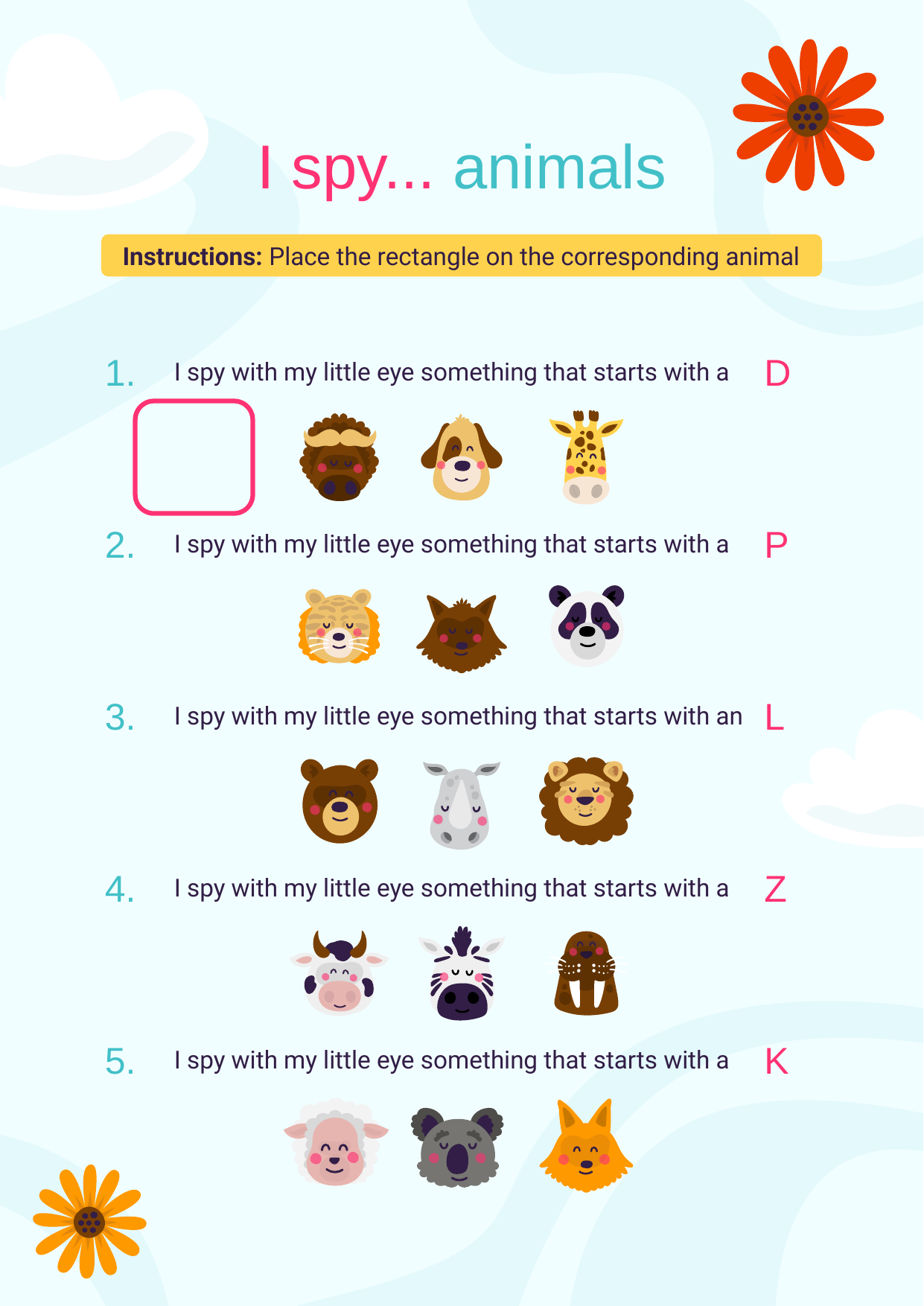

# I spy... animals
Instructions: Place the rectangle on the corresponding animal
1.
I spy with my little eye something that starts with a
D

2.
I spy with my little eye something that starts with a
P

I spy with my little eye something that starts with an
3.
L

4.
I spy with my little eye something that starts with a
Z

I spy with my little eye something that starts with a
5.
K